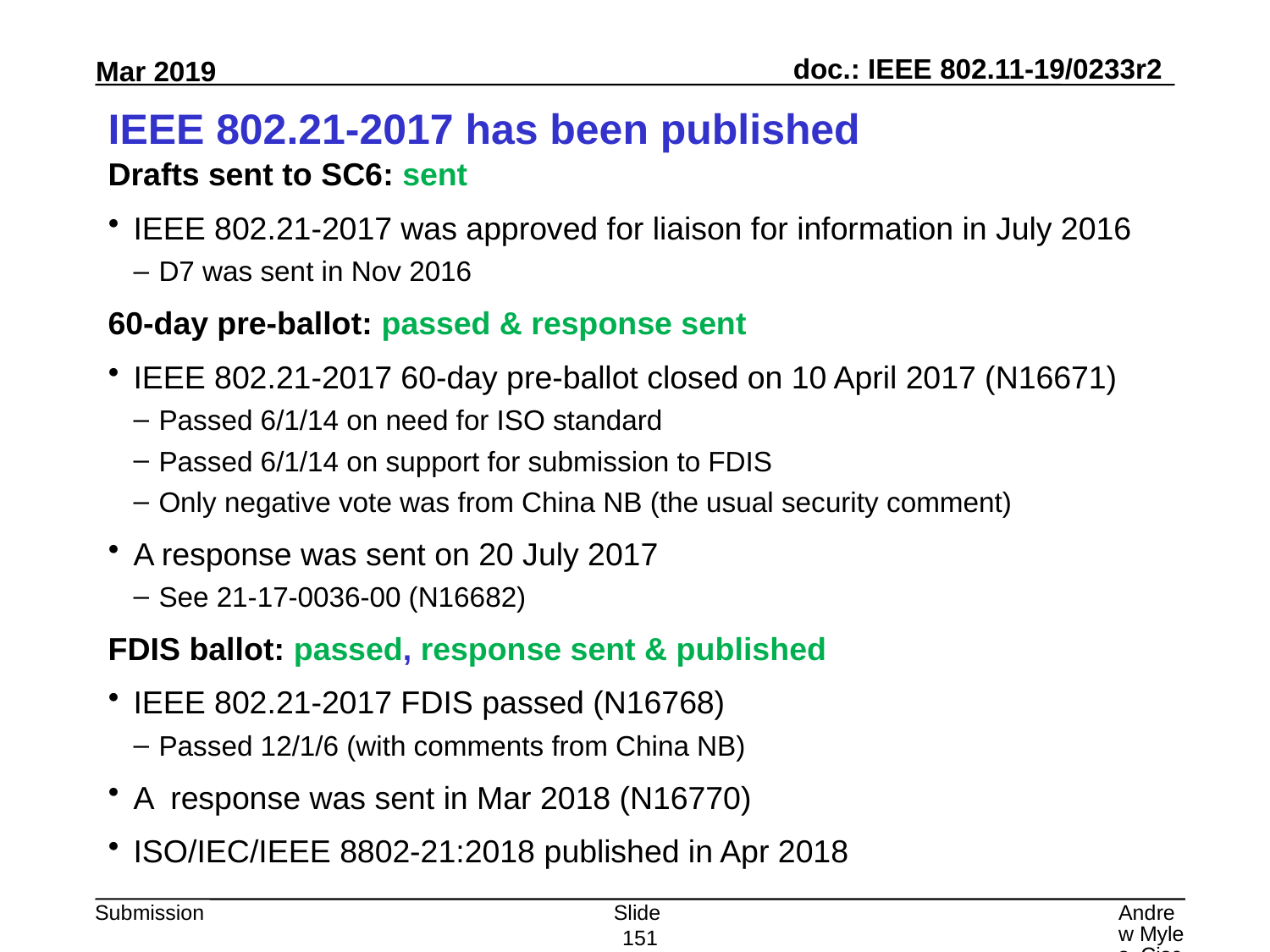

# IEEE 802.21-2017 has been published
Drafts sent to SC6: sent
IEEE 802.21-2017 was approved for liaison for information in July 2016
D7 was sent in Nov 2016
60-day pre-ballot: passed & response sent
IEEE 802.21-2017 60-day pre-ballot closed on 10 April 2017 (N16671)
Passed 6/1/14 on need for ISO standard
Passed 6/1/14 on support for submission to FDIS
Only negative vote was from China NB (the usual security comment)
A response was sent on 20 July 2017
See 21-17-0036-00 (N16682)
FDIS ballot: passed, response sent & published
IEEE 802.21-2017 FDIS passed (N16768)
Passed 12/1/6 (with comments from China NB)
A  response was sent in Mar 2018 (N16770)
ISO/IEC/IEEE 8802-21:2018 published in Apr 2018
Slide 151
Andrew Myles, Cisco